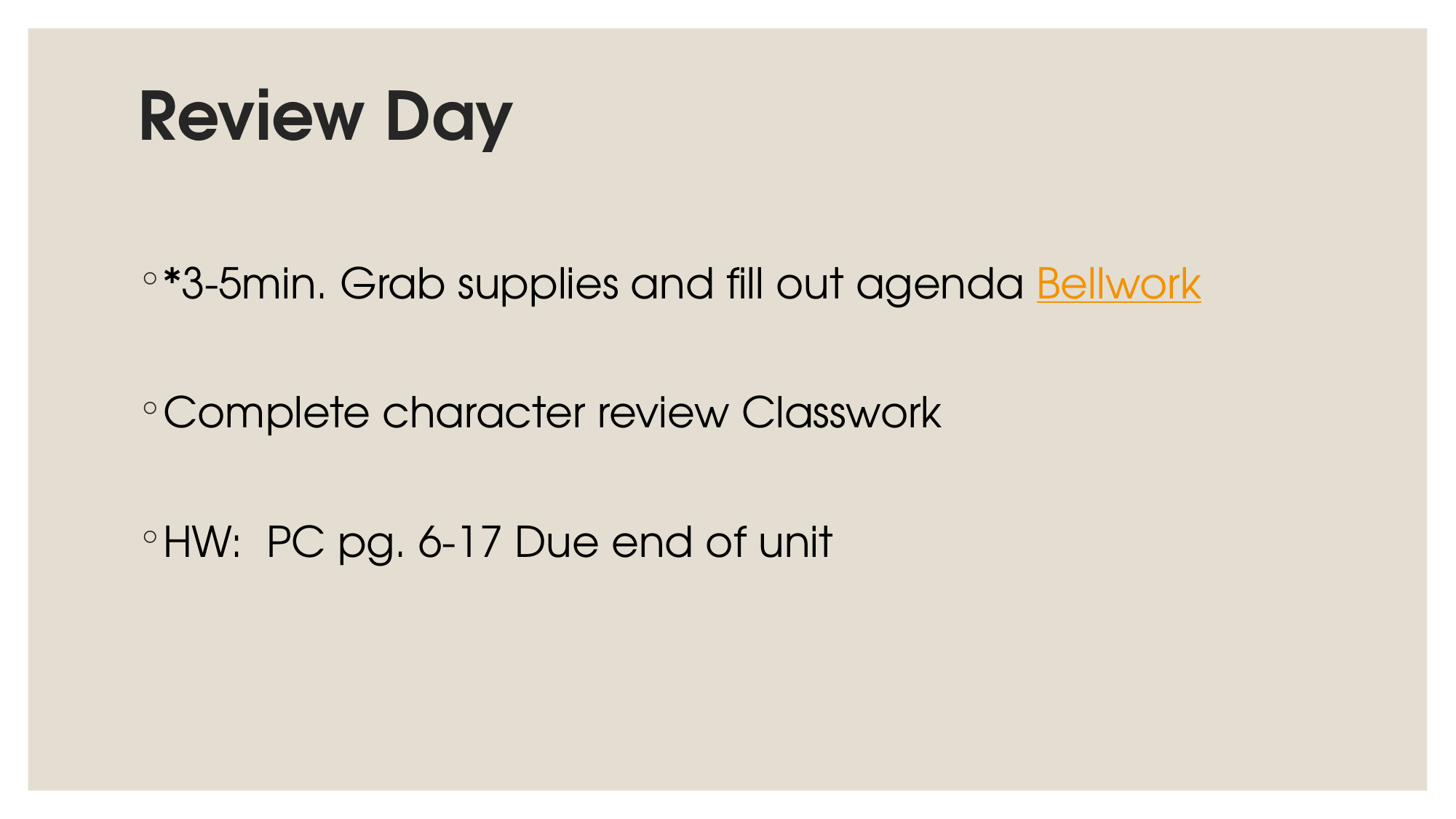

# Review Day
*3-5min. Grab supplies and fill out agenda Bellwork

Complete character review Classwork

HW:  PC pg. 6-17 Due end of unit